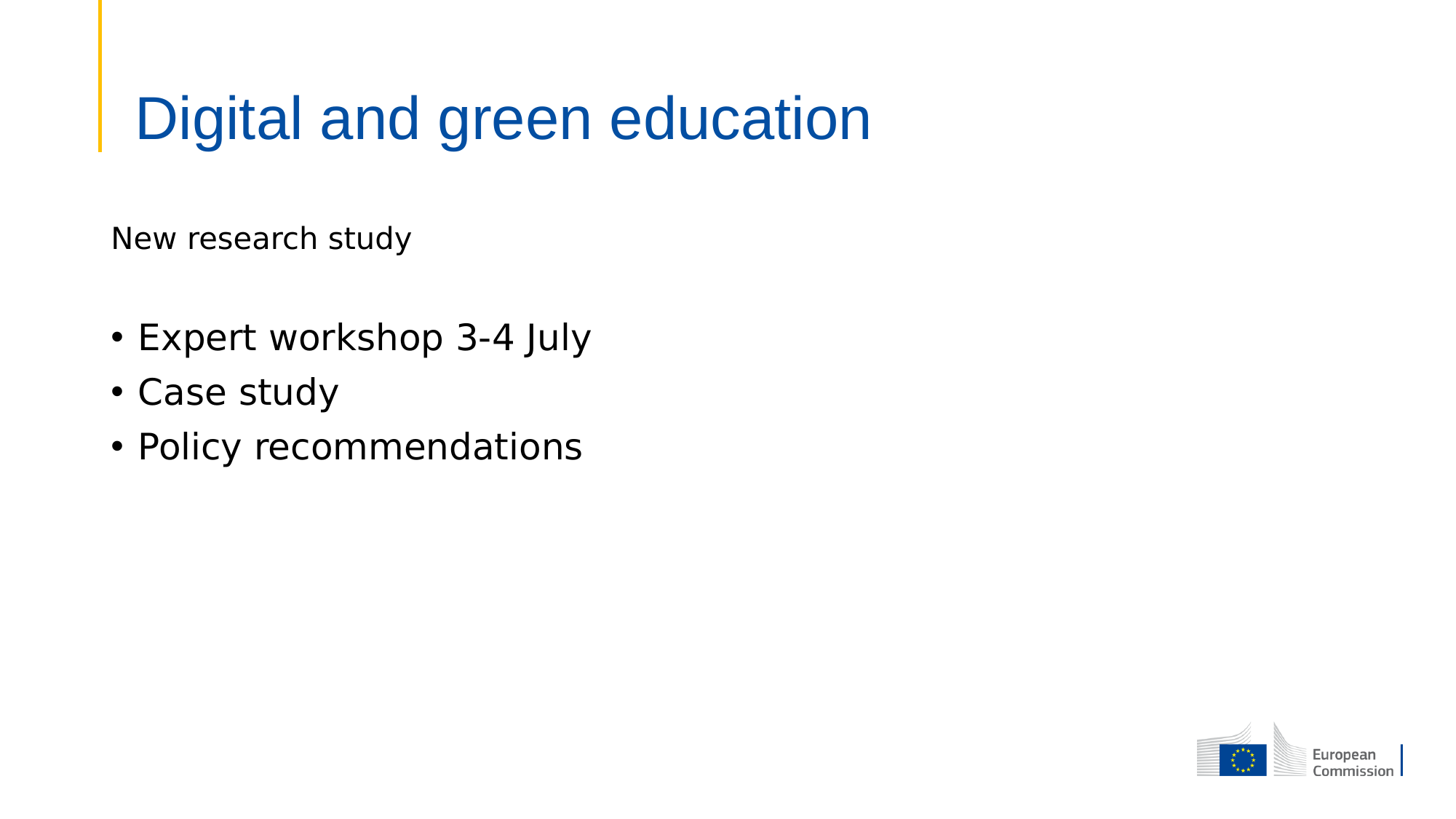

Digital and green education

New research study

Expert workshop 3-4 July
Case study
Policy recommendations